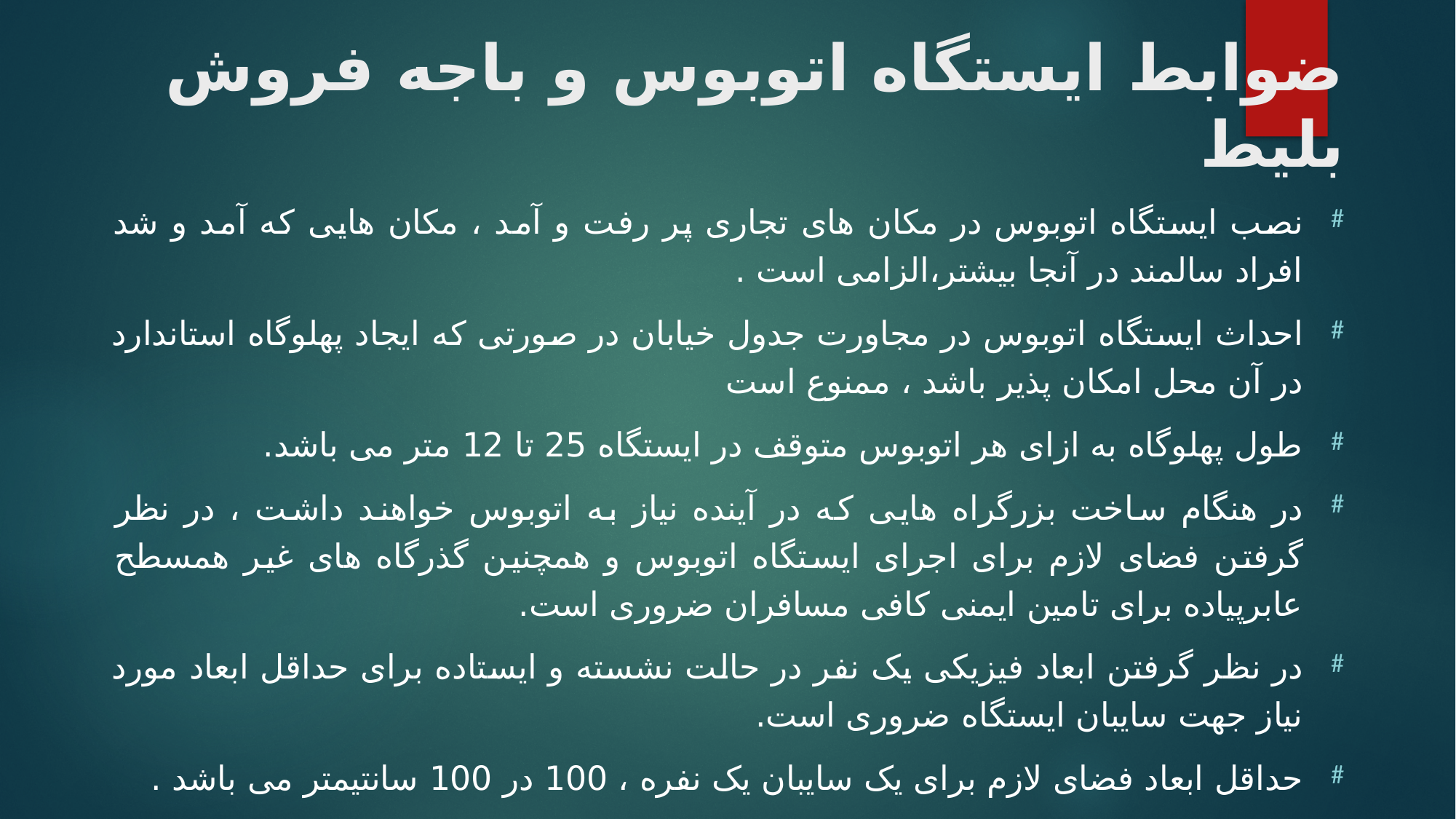

# ضوابط ایستگاه اتوبوس و باجه فروش بلیط
نصب ایستگاه اتوبوس در مکان های تجاری پر رفت و آمد ، مکان هایی که آمد و شد افراد سالمند در آنجا بیشتر،الزامی است .
احداث ایستگاه اتوبوس در مجاورت جدول خیابان در صورتی که ایجاد پهلوگاه استاندارد در آن محل امکان پذیر باشد ، ممنوع است
طول پهلوگاه به ازای هر اتوبوس متوقف در ایستگاه 25 تا 12 متر می باشد.
در هنگام ساخت بزرگراه هایی که در آینده نیاز به اتوبوس خواهند داشت ، در نظر گرفتن فضای لازم برای اجرای ایستگاه اتوبوس و همچنین گذرگاه های غیر همسطح عابرپیاده برای تامین ایمنی کافی مسافران ضروری است.
در نظر گرفتن ابعاد فیزیکی یک نفر در حالت نشسته و ایستاده برای حداقل ابعاد مورد نیاز جهت سایبان ایستگاه ضروری است.
حداقل ابعاد فضای لازم برای یک سایبان یک نفره ، 100 در 100 سانتیمتر می باشد .